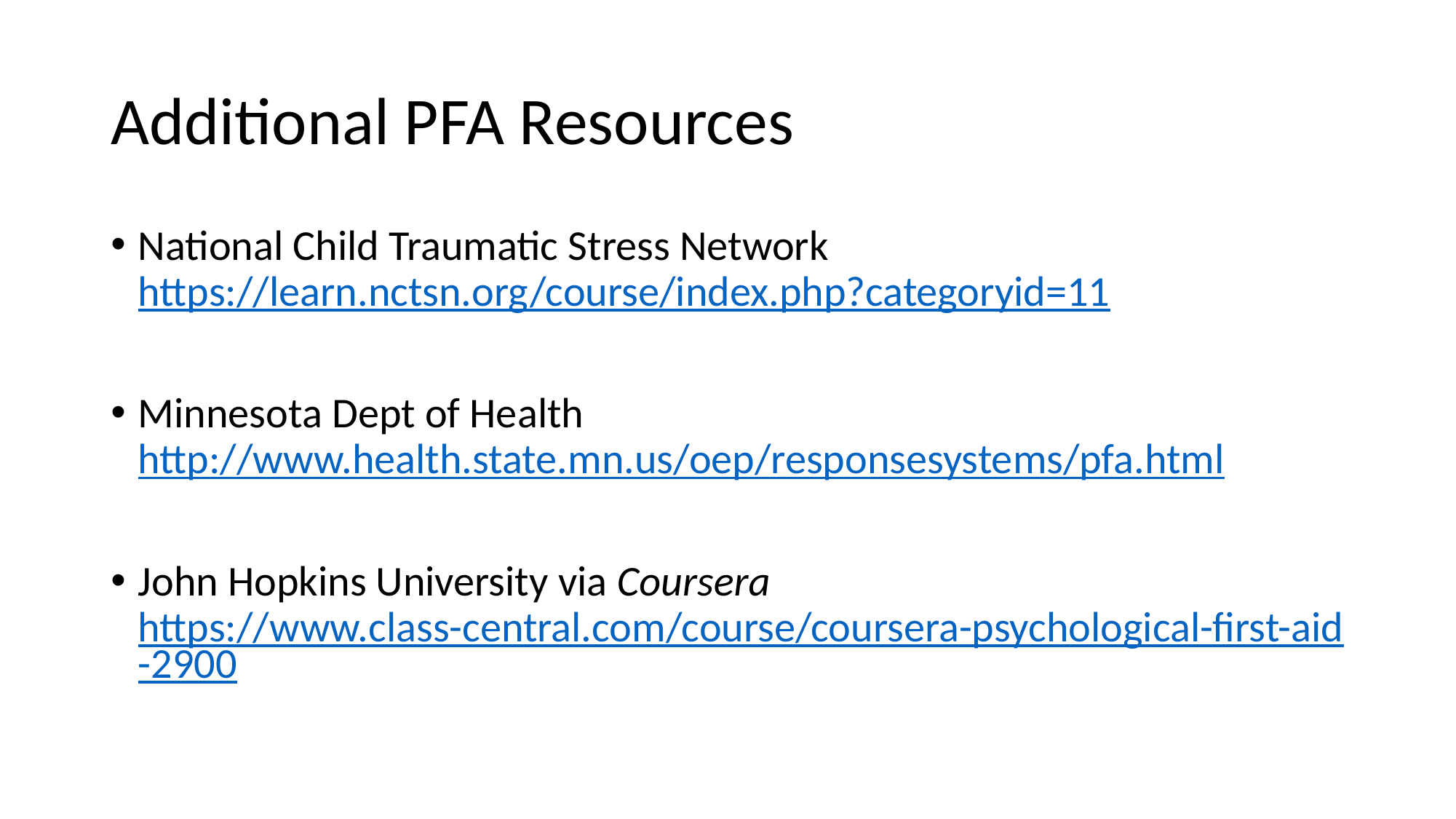

# Additional PFA Resources
National Child Traumatic Stress Network https://learn.nctsn.org/course/index.php?categoryid=11

Minnesota Dept of Health http://www.health.state.mn.us/oep/responsesystems/pfa.html

John Hopkins University via Coursera https://www.class-central.com/course/coursera-psychological-first-aid-2900